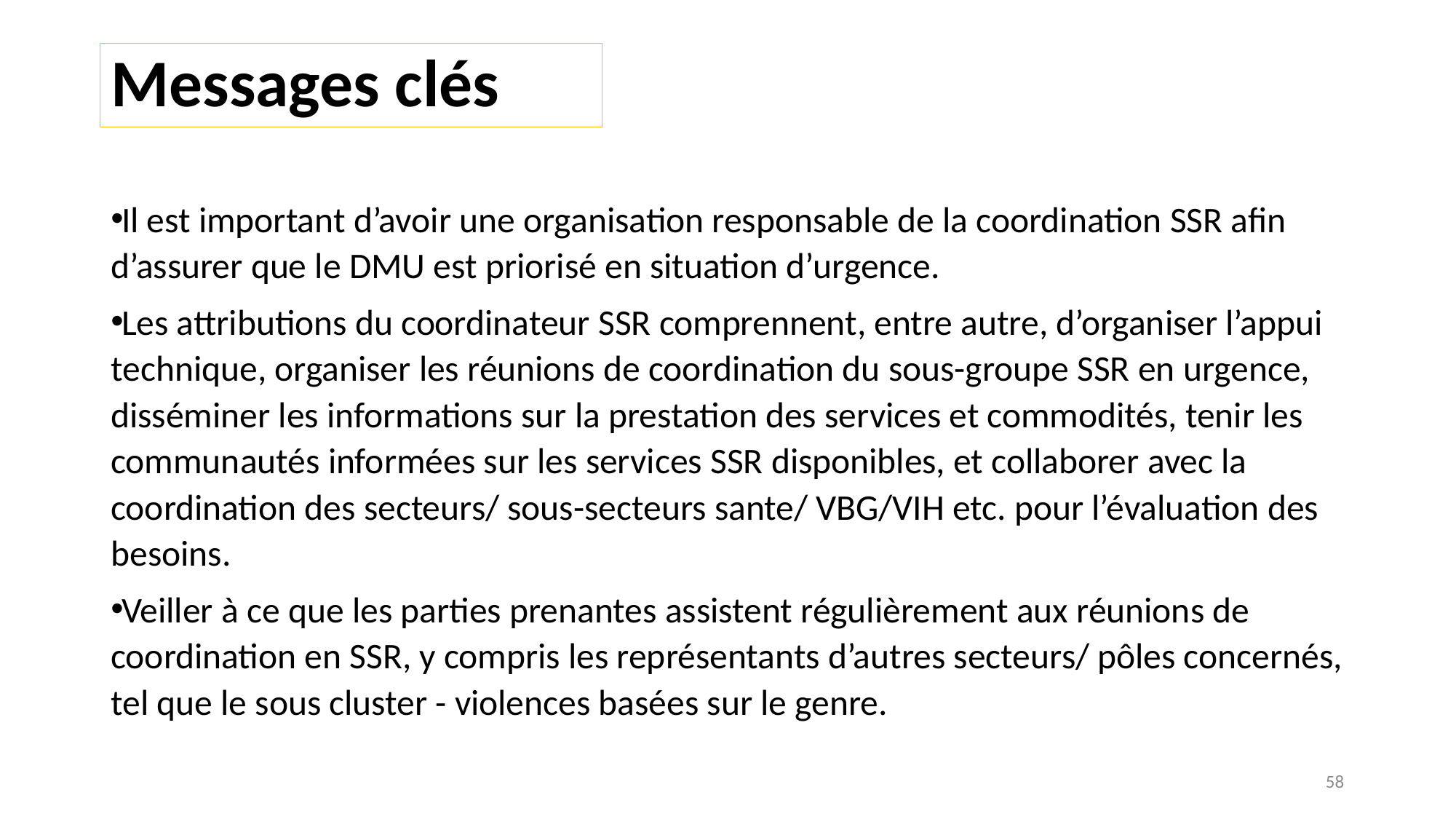

# Messages clés
Il est important d’avoir une organisation responsable de la coordination SSR afin d’assurer que le DMU est priorisé en situation d’urgence.
Les attributions du coordinateur SSR comprennent, entre autre, d’organiser l’appui technique, organiser les réunions de coordination du sous-groupe SSR en urgence, disséminer les informations sur la prestation des services et commodités, tenir les communautés informées sur les services SSR disponibles, et collaborer avec la coordination des secteurs/ sous-secteurs sante/ VBG/VIH etc. pour l’évaluation des besoins.
Veiller à ce que les parties prenantes assistent régulièrement aux réunions de coordination en SSR, y compris les représentants d’autres secteurs/ pôles concernés, tel que le sous cluster - violences basées sur le genre.

58